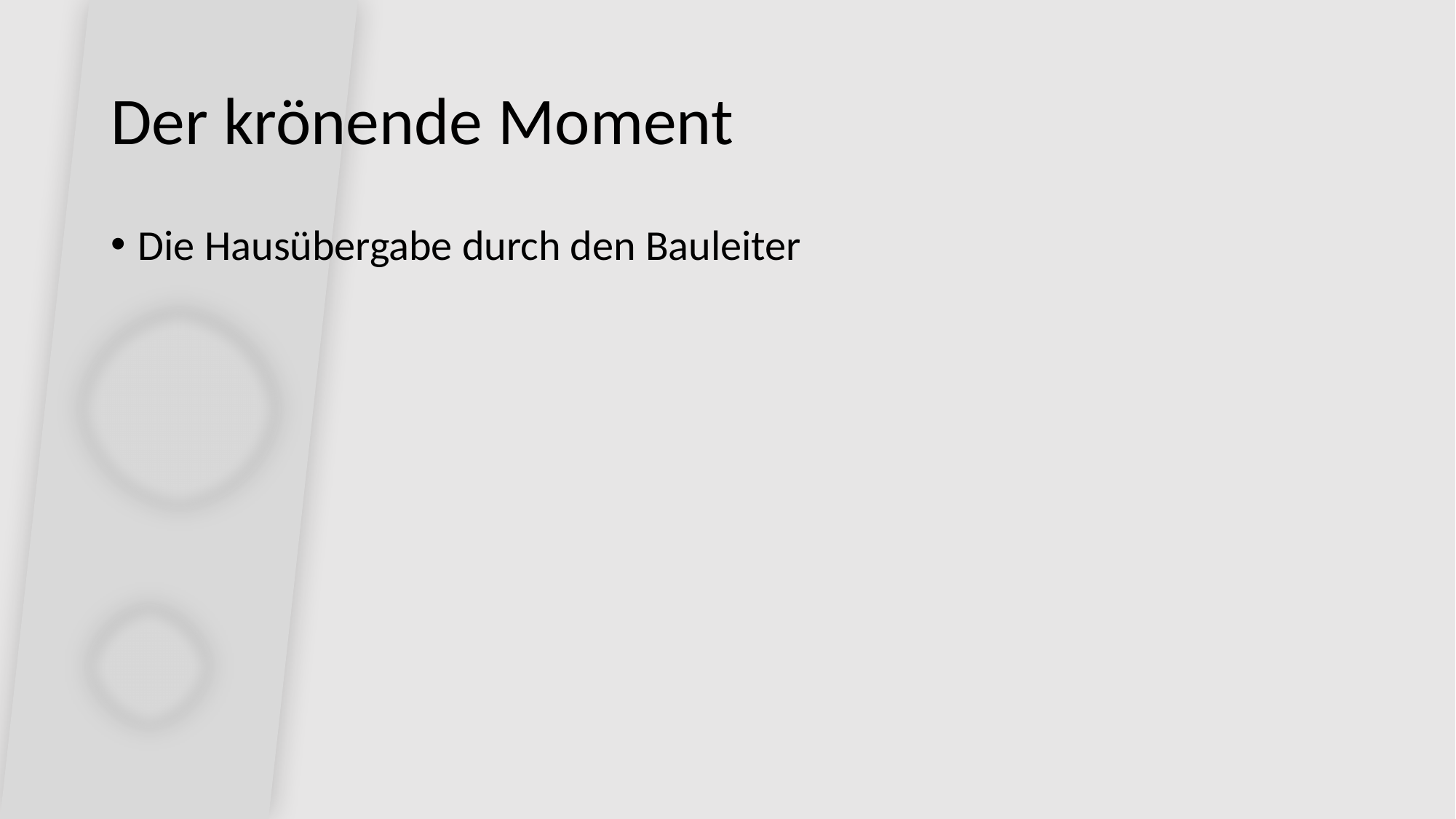

# Der krönende Moment
Die Hausübergabe durch den Bauleiter